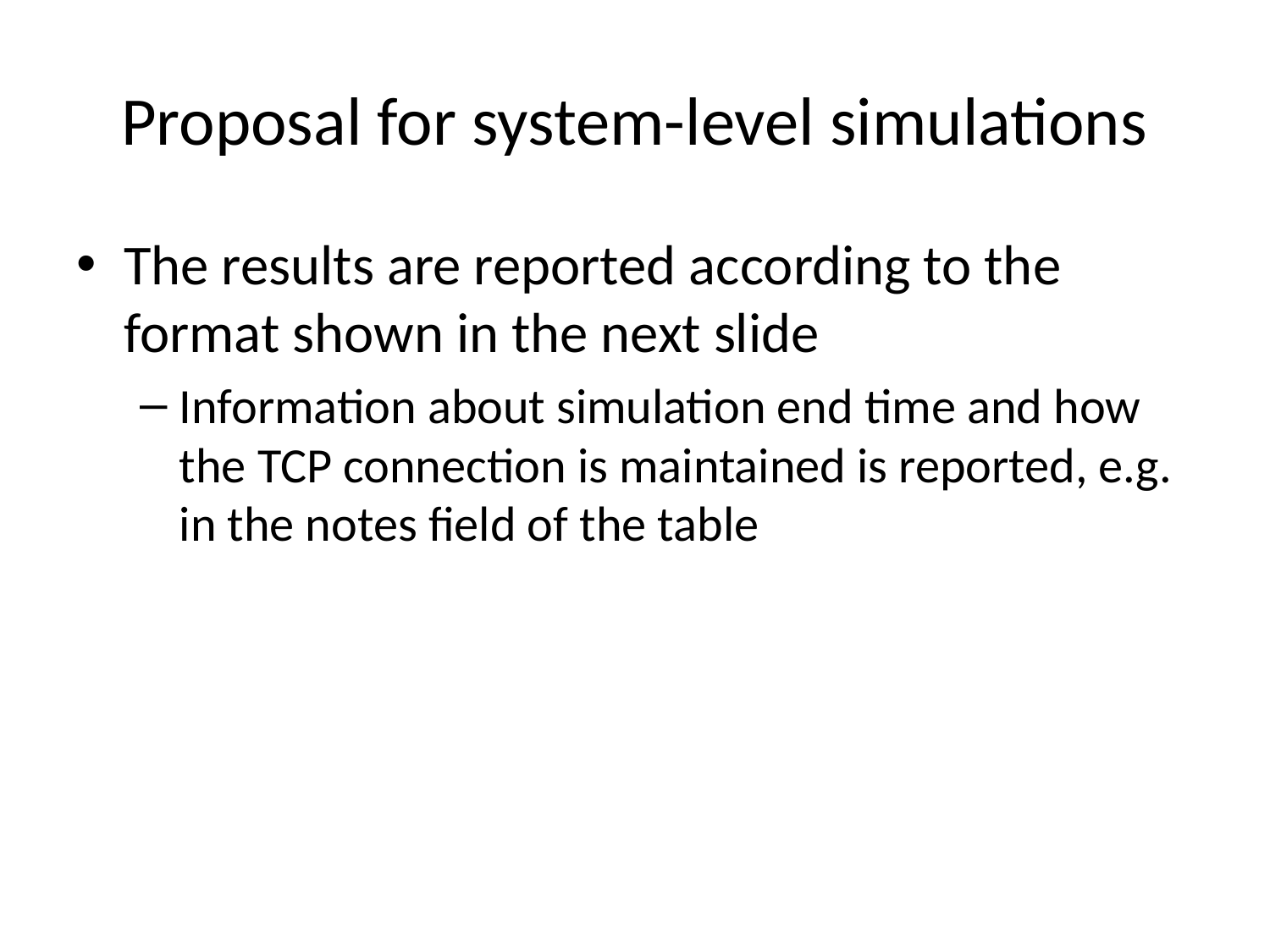

# Proposal for system-level simulations
The results are reported according to the format shown in the next slide
Information about simulation end time and how the TCP connection is maintained is reported, e.g. in the notes field of the table